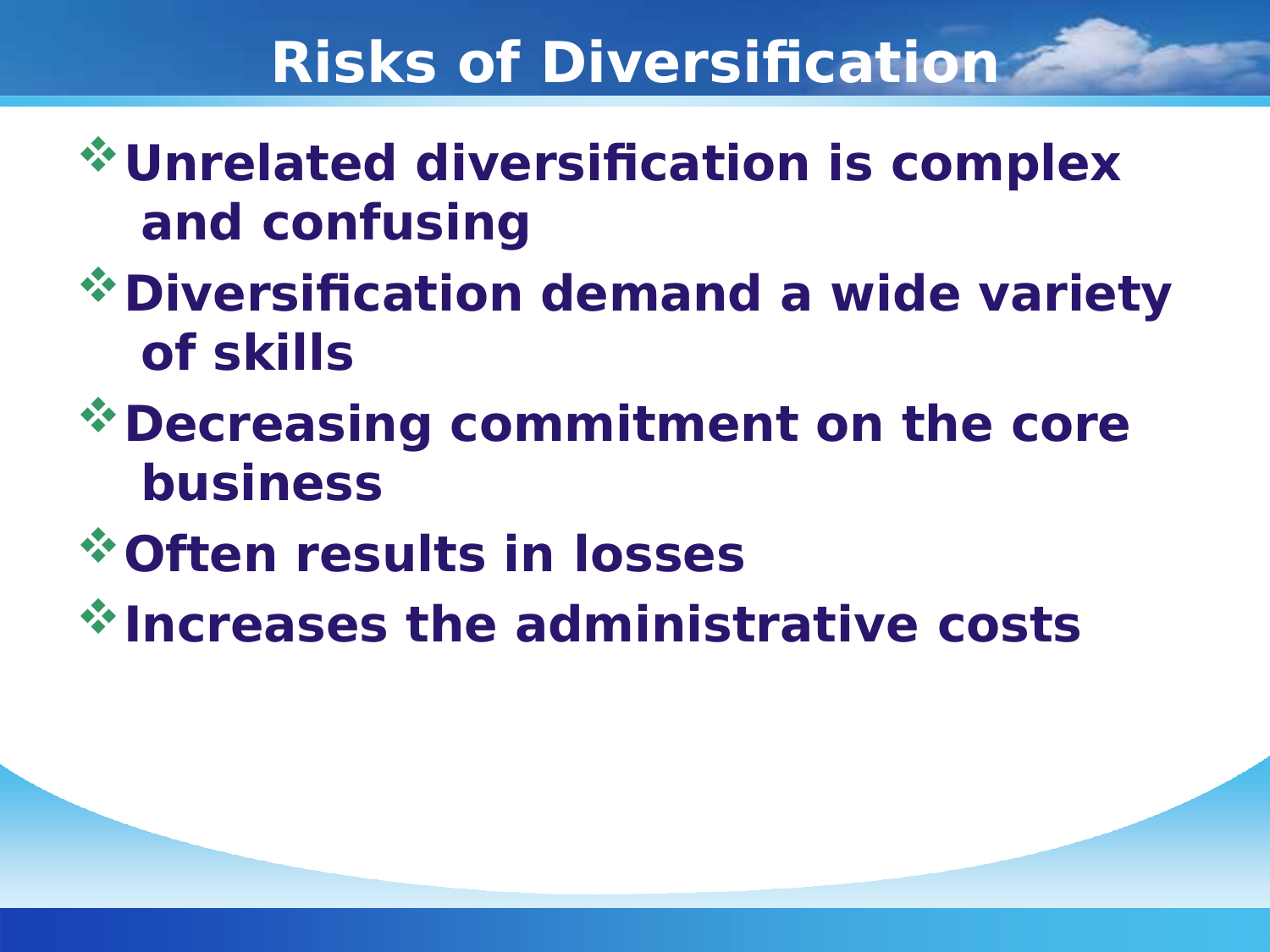

# Risks of Diversification

Unrelated diversification is complex  and confusing
Diversification demand a wide variety  of skills
Decreasing commitment on the core  business
Often results in losses
Increases the administrative costs